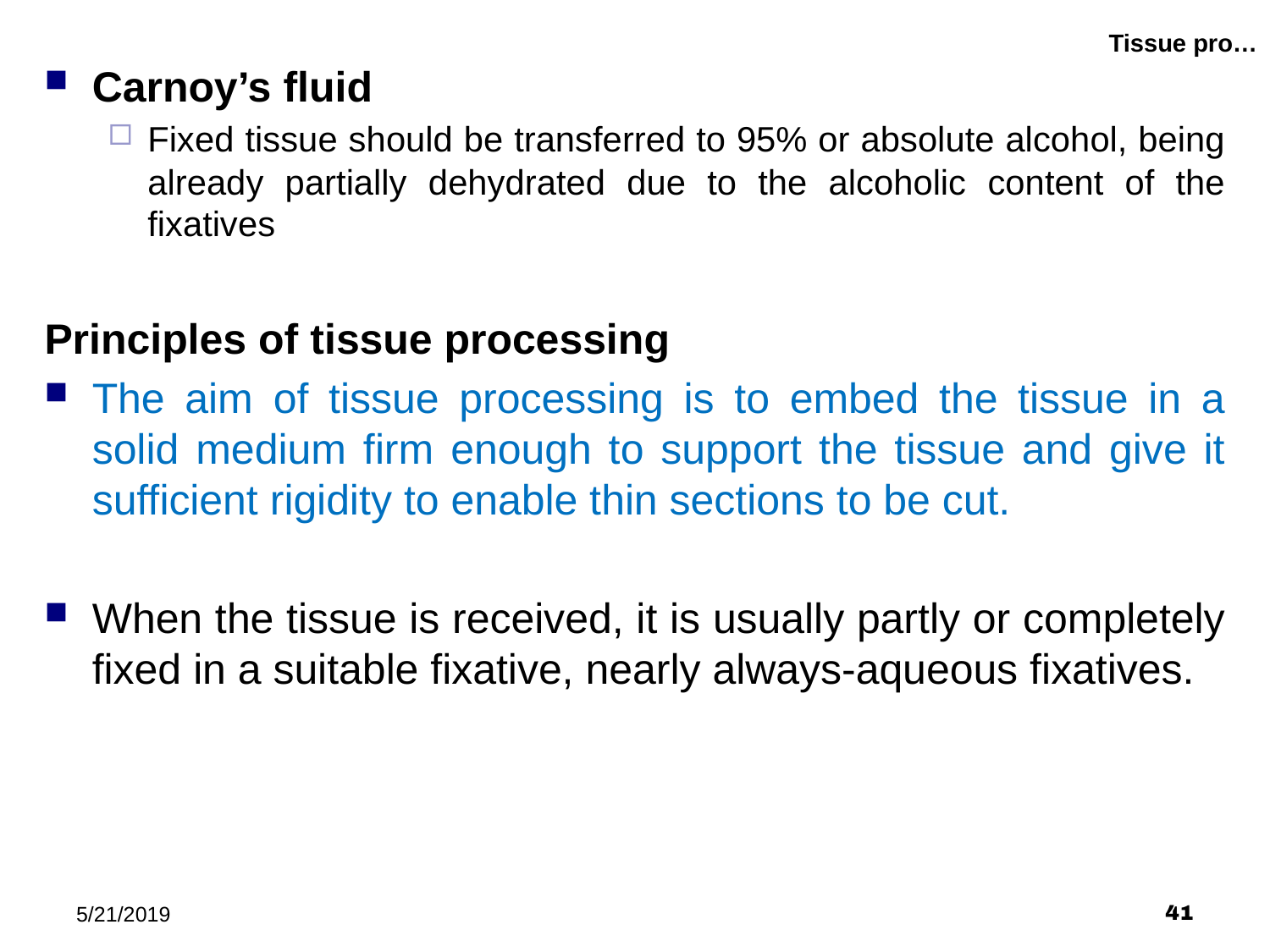

# Tissue pro…
Carnoy’s fluid
Fixed tissue should be transferred to 95% or absolute alcohol, being already partially dehydrated due to the alcoholic content of the fixatives

Principles of tissue processing
The aim of tissue processing is to embed the tissue in a solid medium firm enough to support the tissue and give it sufficient rigidity to enable thin sections to be cut.

When the tissue is received, it is usually partly or completely fixed in a suitable fixative, nearly always-aqueous fixatives.

5/21/2019
41